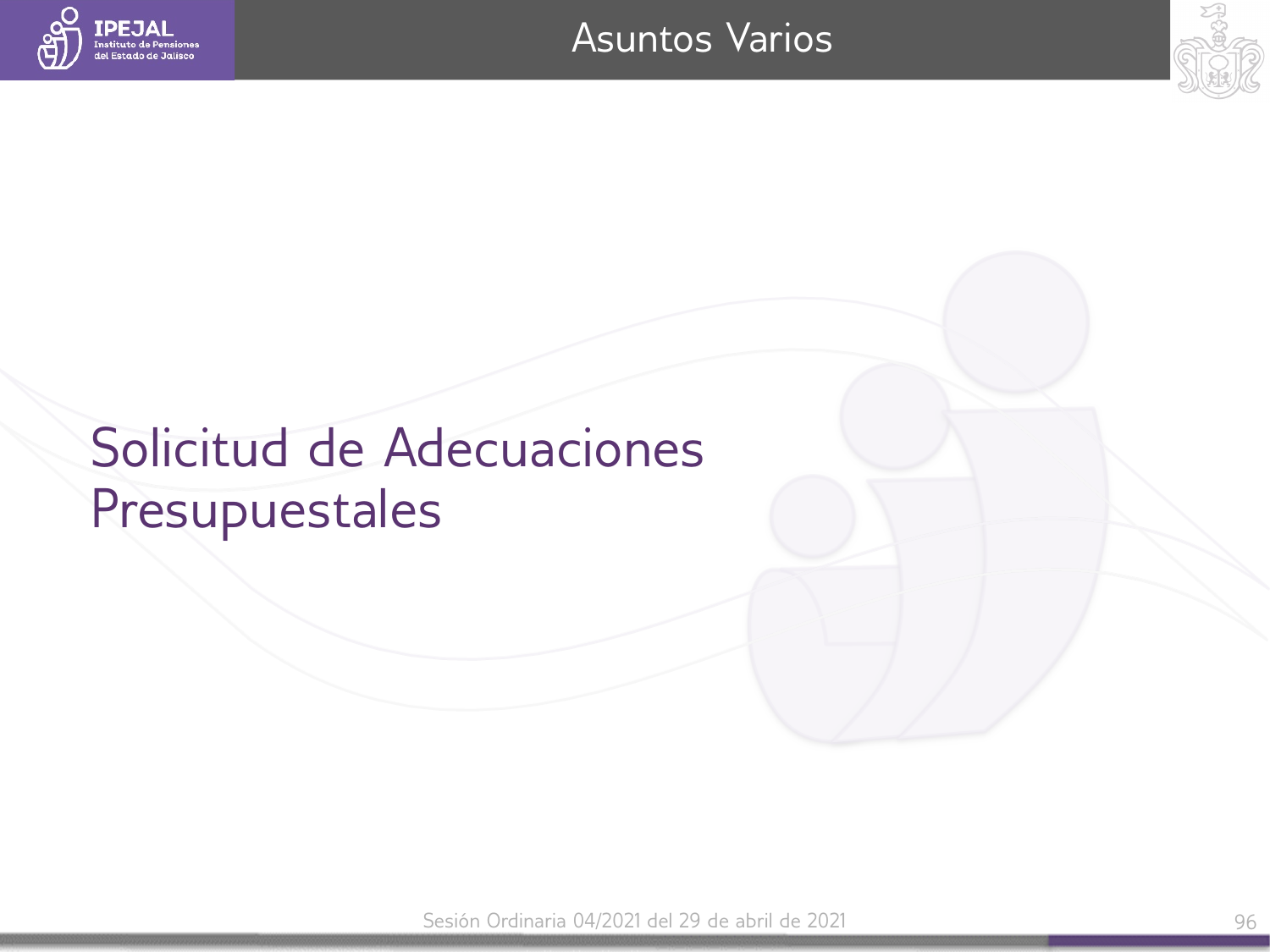

# Asuntos Varios
Solicitud de Adecuaciones Presupuestales
Sesión Ordinaria 04/2021 del 29 de abril de 2021
96